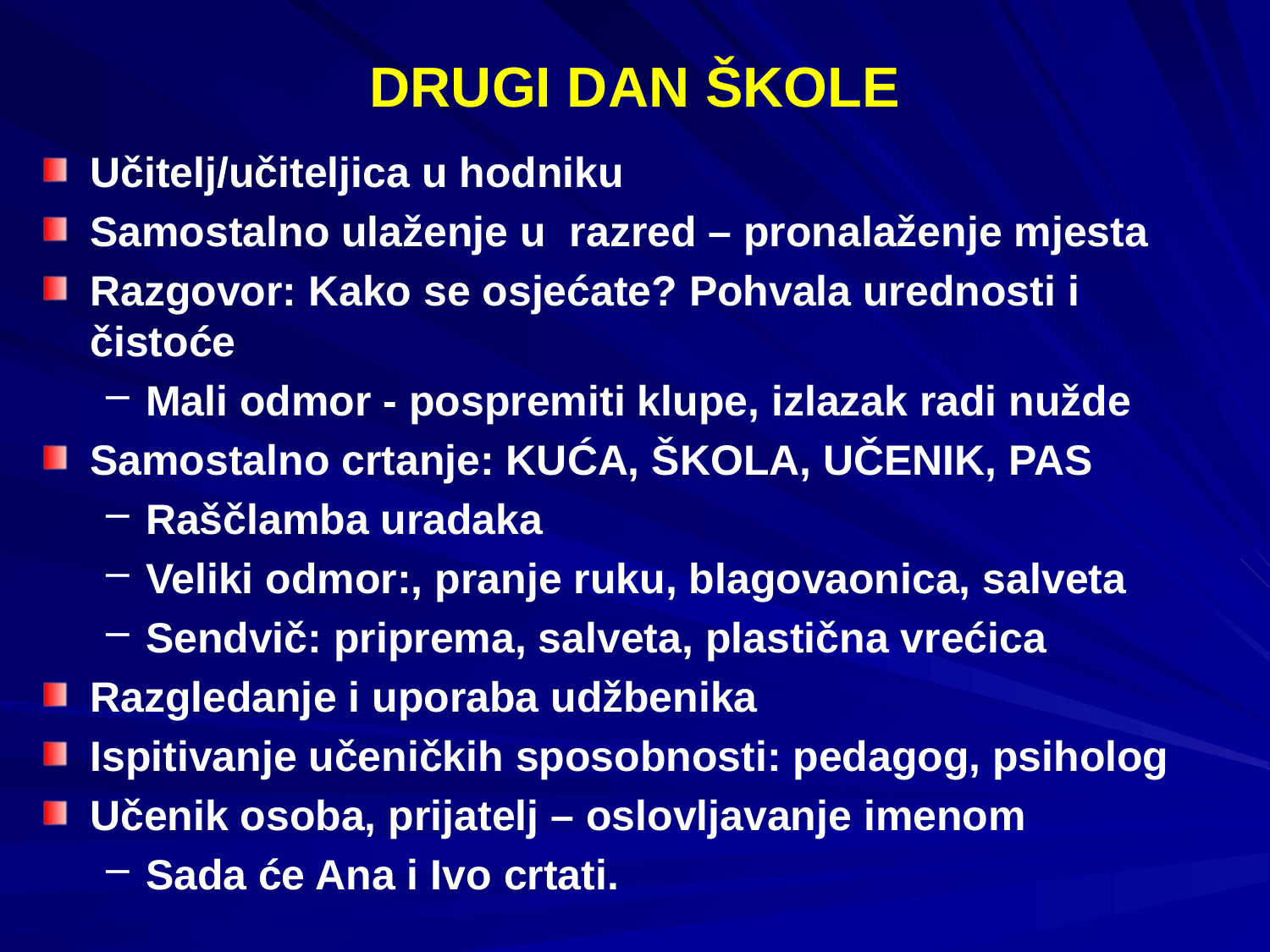

# DRUGI DAN ŠKOLE
Učitelj/učiteljica u hodniku
Samostalno ulaženje u  razred – pronalaženje mjesta
Razgovor: Kako se osjećate? Pohvala urednosti i čistoće
Mali odmor - pospremiti klupe, izlazak radi nužde
Samostalno crtanje: KUĆA, ŠKOLA, UČENIK, PAS
Raščlamba uradaka
Veliki odmor:, pranje ruku, blagovaonica, salveta
Sendvič: priprema, salveta, plastična vrećica
Razgledanje i uporaba udžbenika
Ispitivanje učeničkih sposobnosti: pedagog, psiholog
Učenik osoba, prijatelj – oslovljavanje imenom
Sada će Ana i Ivo crtati.